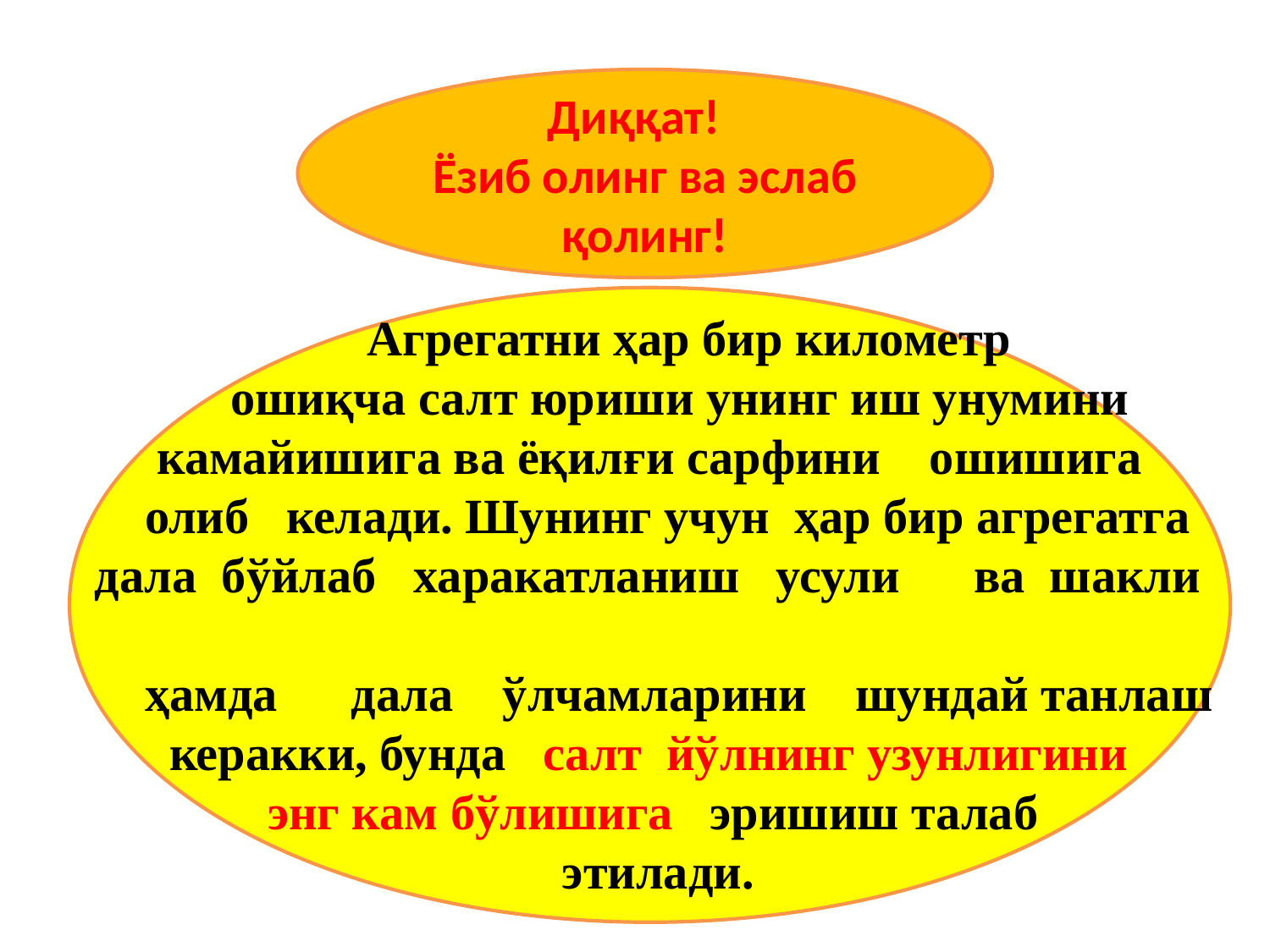

Диққат!
Ёзиб олинг ва эслаб қолинг!

                     Агрегатни ҳар бир километр
       ошиқча салт юриши унинг иш унумини
 камайишига ва ёқилғи сарфини    ошишига
олиб   келади. Шунинг учун  ҳар бир агрегатга    дала  бўйлаб   харакатланиш   усули      ва  шакли
ҳамда      дала    ўлчамларини    шундай танлаш
  керакки, бунда   салт  йўлнинг узунлигини
          энг кам бўлишига   эришиш талаб
                                  этилади.